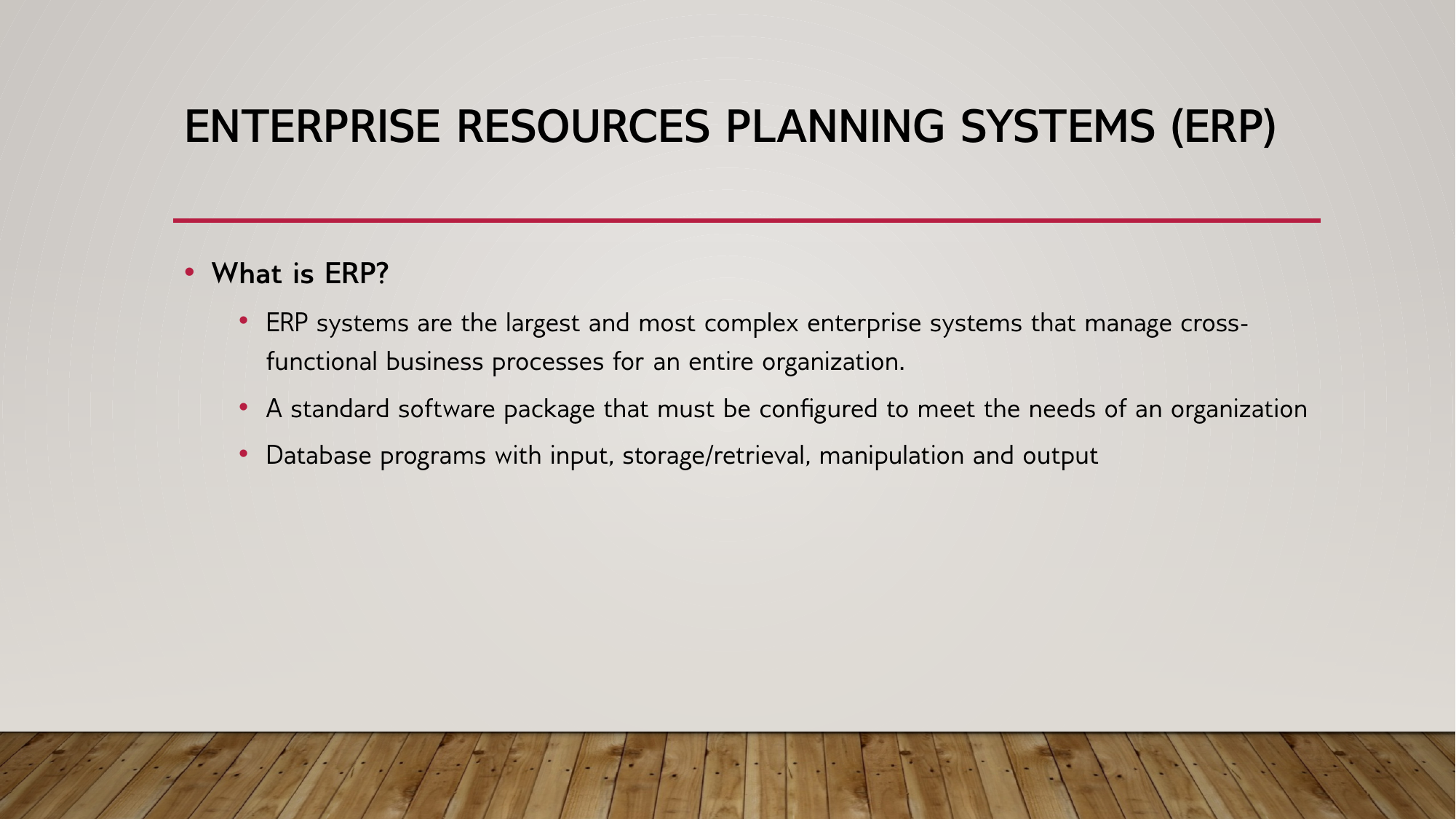

# Enterprise Resources Planning Systems (ERP)
What is ERP?
ERP systems are the largest and most complex enterprise systems that manage cross-functional business processes for an entire organization.
A standard software package that must be configured to meet the needs of an organization
Database programs with input, storage/retrieval, manipulation and output